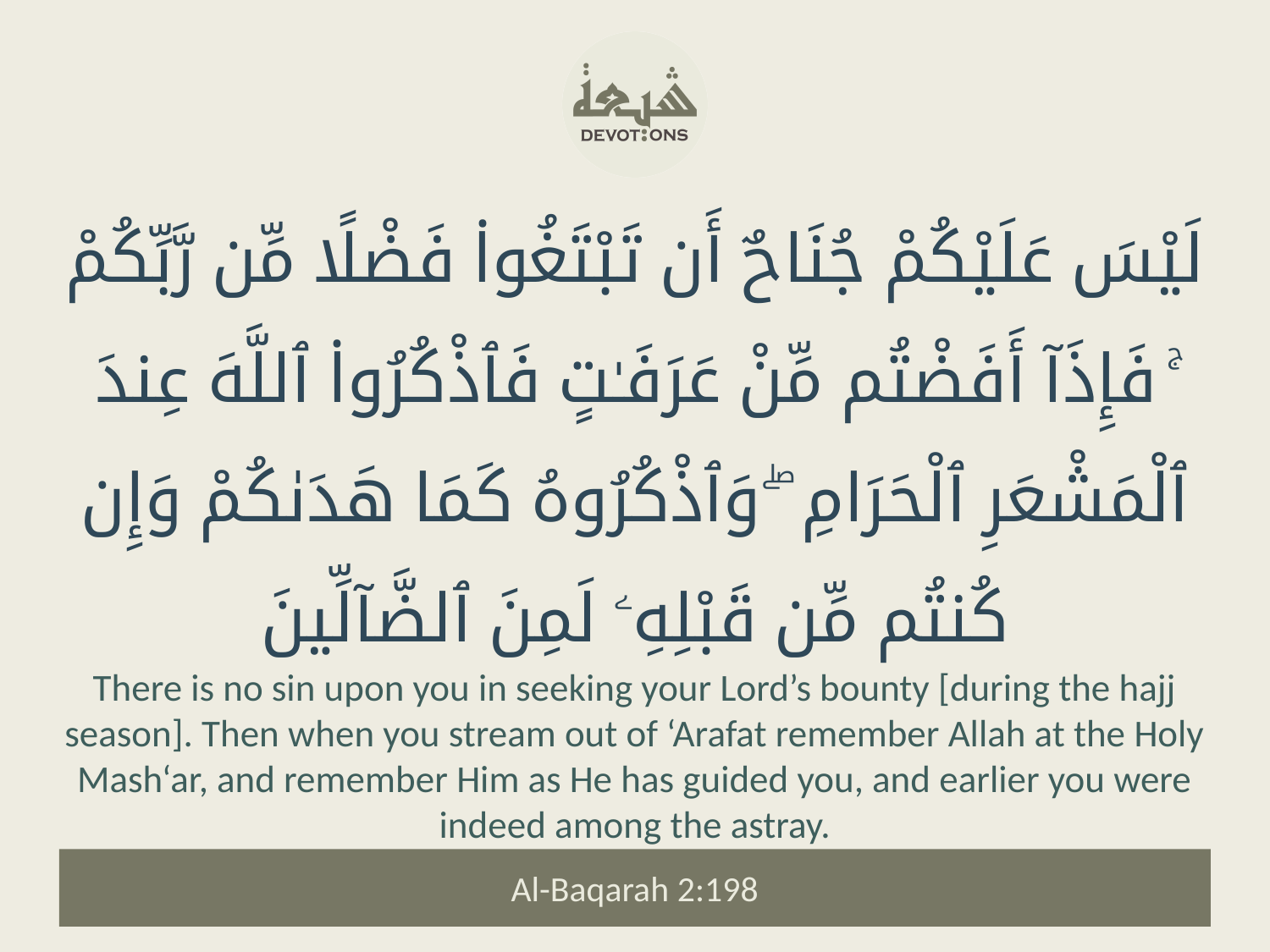

لَيْسَ عَلَيْكُمْ جُنَاحٌ أَن تَبْتَغُوا۟ فَضْلًا مِّن رَّبِّكُمْ ۚ فَإِذَآ أَفَضْتُم مِّنْ عَرَفَـٰتٍ فَٱذْكُرُوا۟ ٱللَّهَ عِندَ ٱلْمَشْعَرِ ٱلْحَرَامِ ۖ وَٱذْكُرُوهُ كَمَا هَدَىٰكُمْ وَإِن كُنتُم مِّن قَبْلِهِۦ لَمِنَ ٱلضَّآلِّينَ
There is no sin upon you in seeking your Lord’s bounty [during the hajj season]. Then when you stream out of ‘Arafat remember Allah at the Holy Mash‘ar, and remember Him as He has guided you, and earlier you were indeed among the astray.
Al-Baqarah 2:198